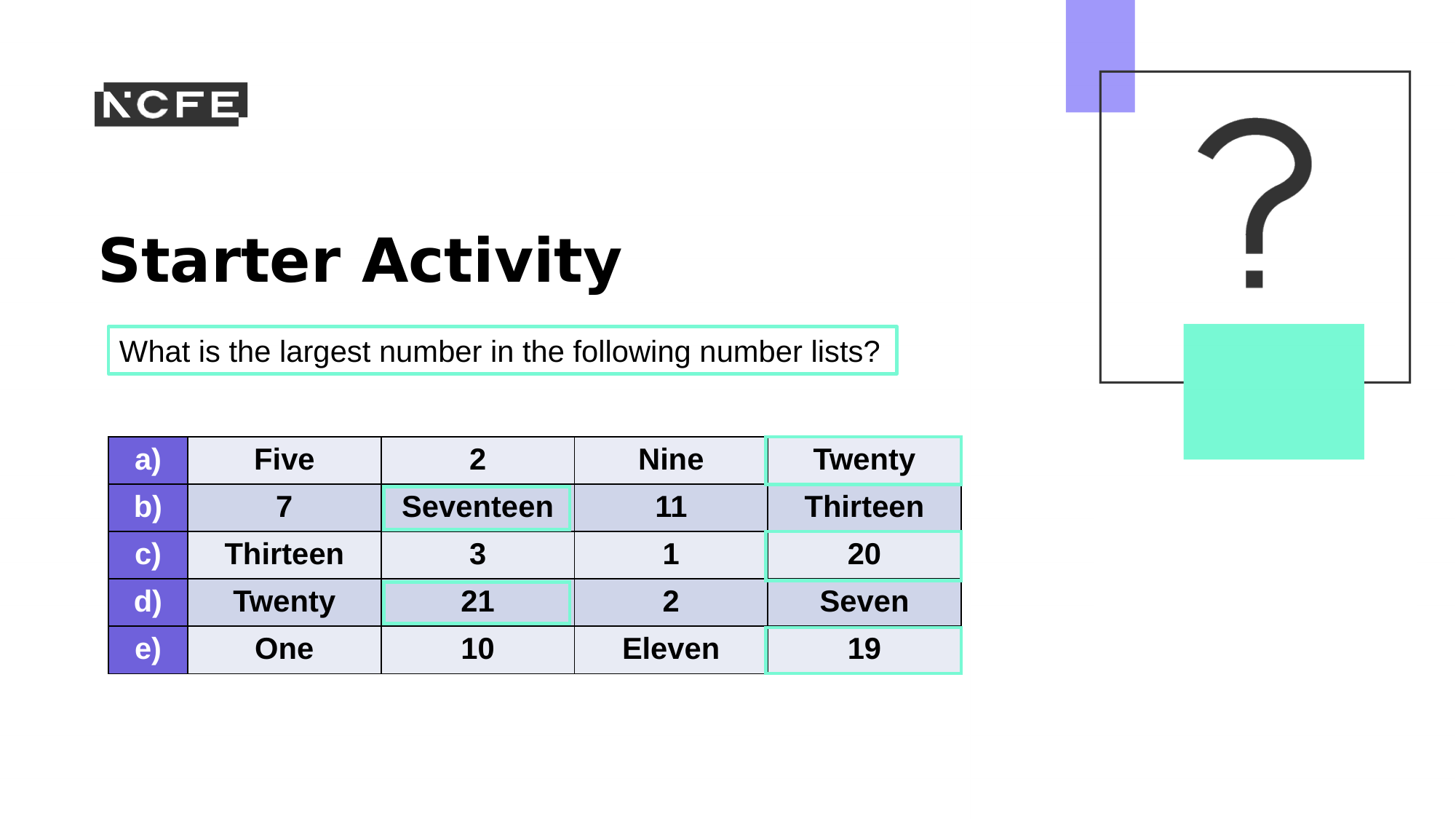

What is the largest number in the following number lists?

| a) | Five | 2 | Nine | Twenty |
| --- | --- | --- | --- | --- |
| b) | 7 | Seventeen | 11 | Thirteen |
| c) | Thirteen | 3 | 1 | 20 |
| d) | Twenty | 21 | 2 | Seven |
| e) | One | 10 | Eleven | 19 |